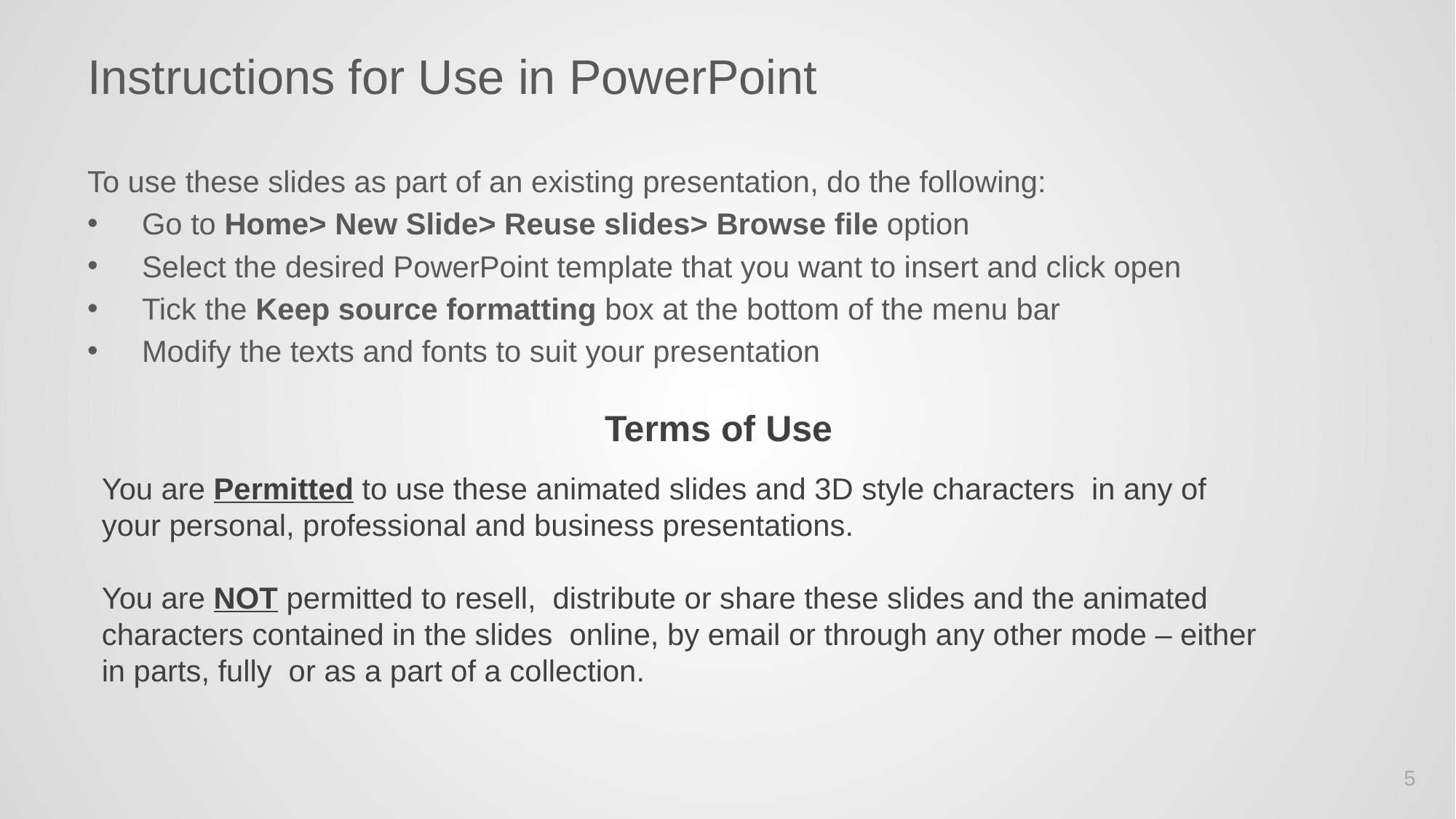

# Instructions for Use in PowerPoint
To use these slides as part of an existing presentation, do the following:
Go to Home> New Slide> Reuse slides> Browse file option
Select the desired PowerPoint template that you want to insert and click open
Tick the Keep source formatting box at the bottom of the menu bar
Modify the texts and fonts to suit your presentation
Terms of Use
You are Permitted to use these animated slides and 3D style characters  in any of your personal, professional and business presentations.
You are NOT permitted to resell,  distribute or share these slides and the animated characters contained in the slides  online, by email or through any other mode – either in parts, fully  or as a part of a collection.
5